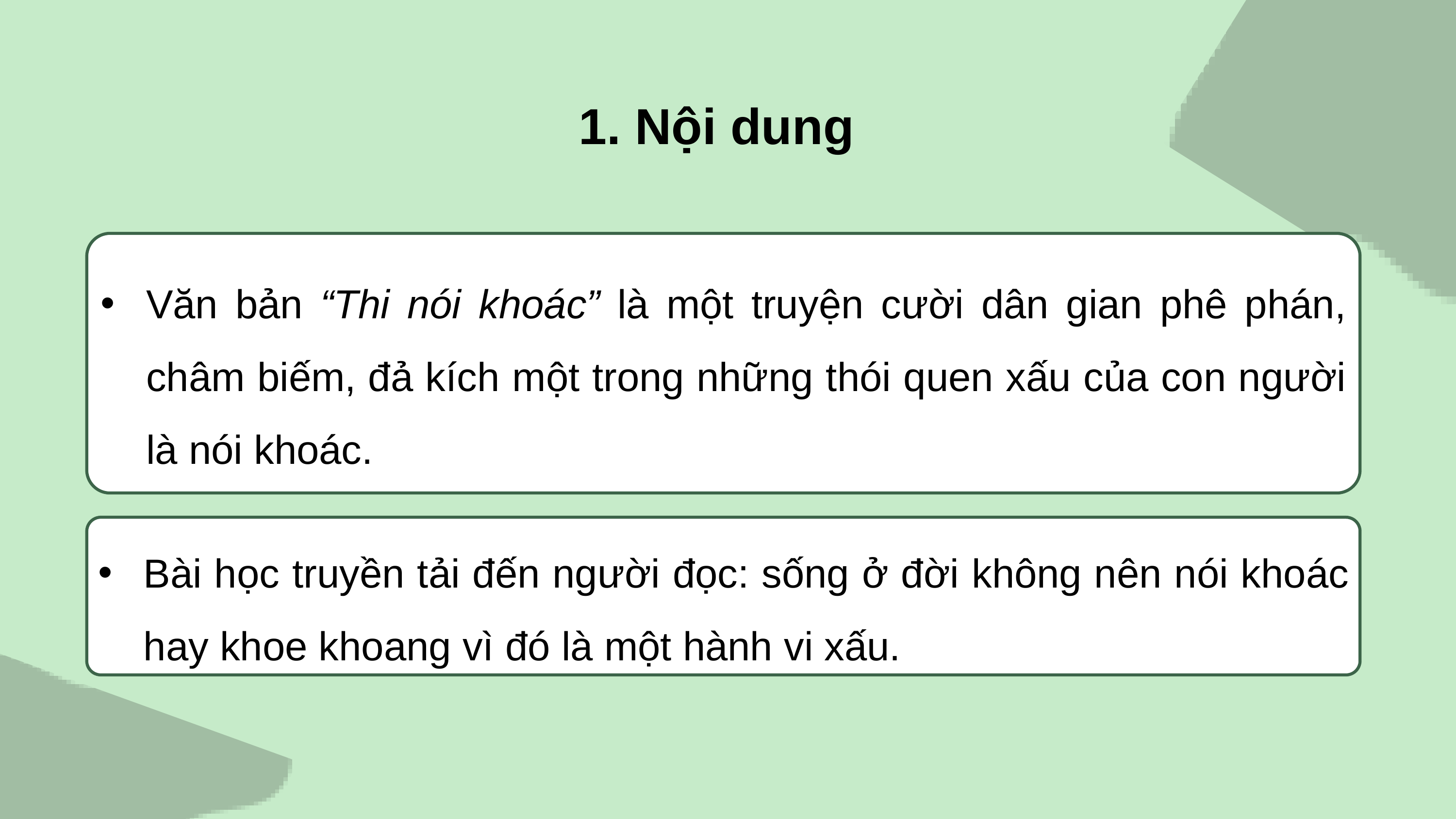

1. Nội dung
Văn bản “Thi nói khoác” là một truyện cười dân gian phê phán, châm biếm, đả kích một trong những thói quen xấu của con người là nói khoác.
Bài học truyền tải đến người đọc: sống ở đời không nên nói khoác hay khoe khoang vì đó là một hành vi xấu.